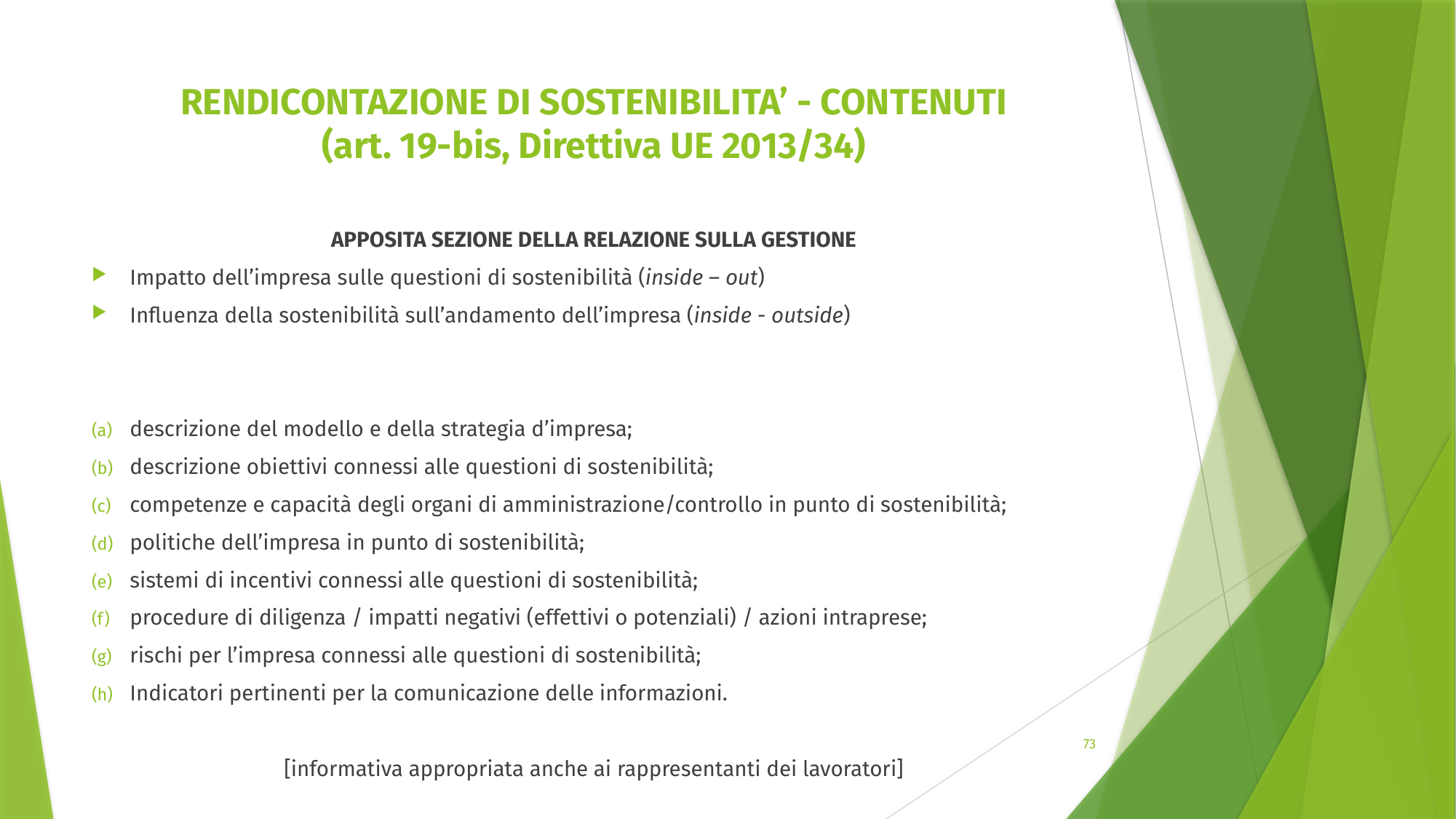

# RENDICONTAZIONE DI SOSTENIBILITA’ - CONTENUTI (art. 19-bis, Direttiva UE 2013/34)
APPOSITA SEZIONE DELLA RELAZIONE SULLA GESTIONE
Impatto dell’impresa sulle questioni di sostenibilità (inside – out)
Influenza della sostenibilità sull’andamento dell’impresa (inside - outside)

descrizione del modello e della strategia d’impresa;
descrizione obiettivi connessi alle questioni di sostenibilità;
competenze e capacità degli organi di amministrazione/controllo in punto di sostenibilità;
politiche dell’impresa in punto di sostenibilità;
sistemi di incentivi connessi alle questioni di sostenibilità;
procedure di diligenza / impatti negativi (effettivi o potenziali) / azioni intraprese;
rischi per l’impresa connessi alle questioni di sostenibilità;
Indicatori pertinenti per la comunicazione delle informazioni.

[informativa appropriata anche ai rappresentanti dei lavoratori]

73